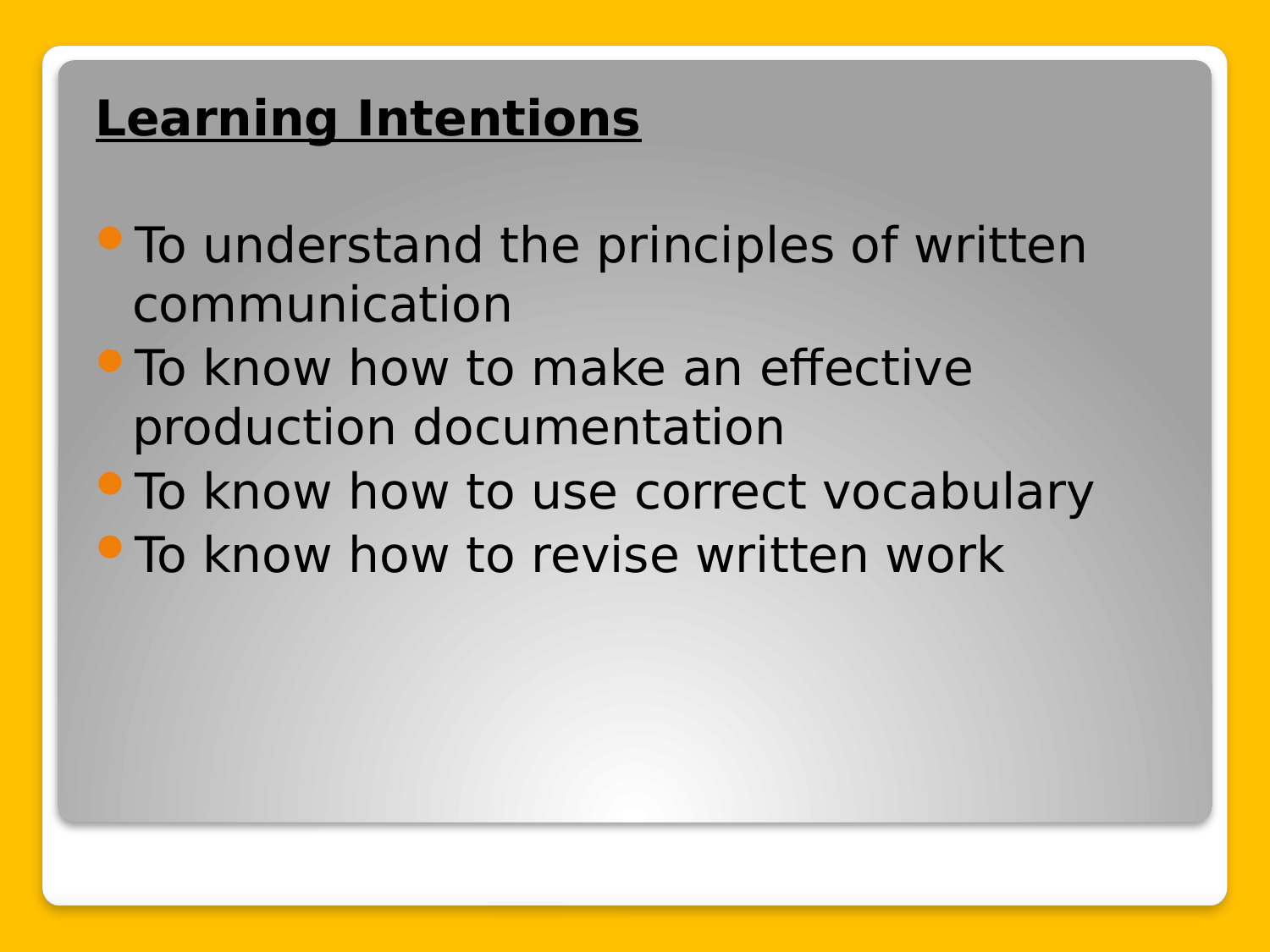

Learning Intentions

To understand the principles of written communication
To know how to make an effective production documentation
To know how to use correct vocabulary
To know how to revise written work